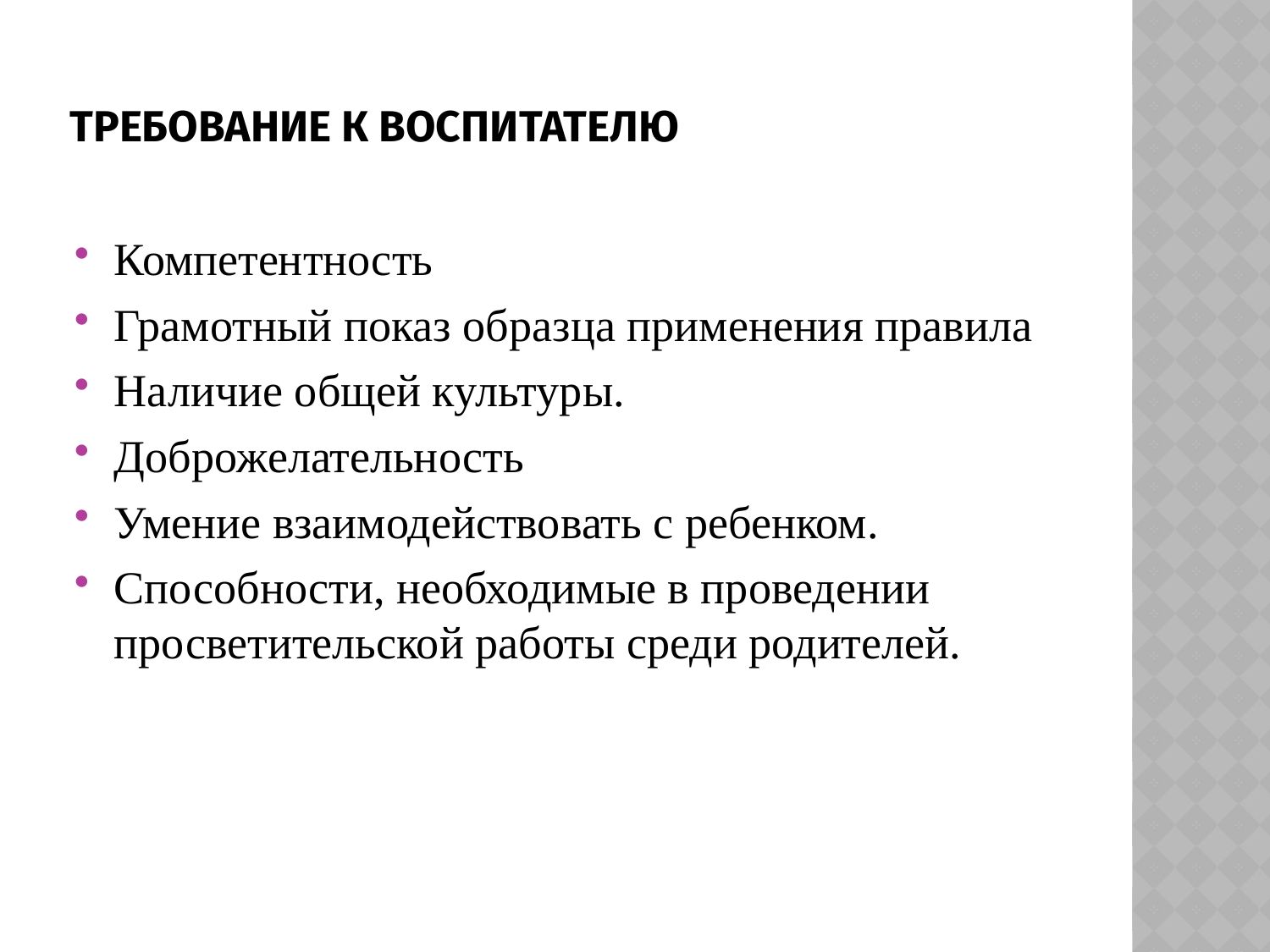

# ТРЕБОВАНИЕ К ВОСПИТАТЕЛЮ
Компетентность
Грамотный показ образца применения правила
Наличие общей культуры.
Доброжелательность
Умение взаимодействовать с ребенком.
Способности, необходимые в проведении просветительской работы среди родителей.